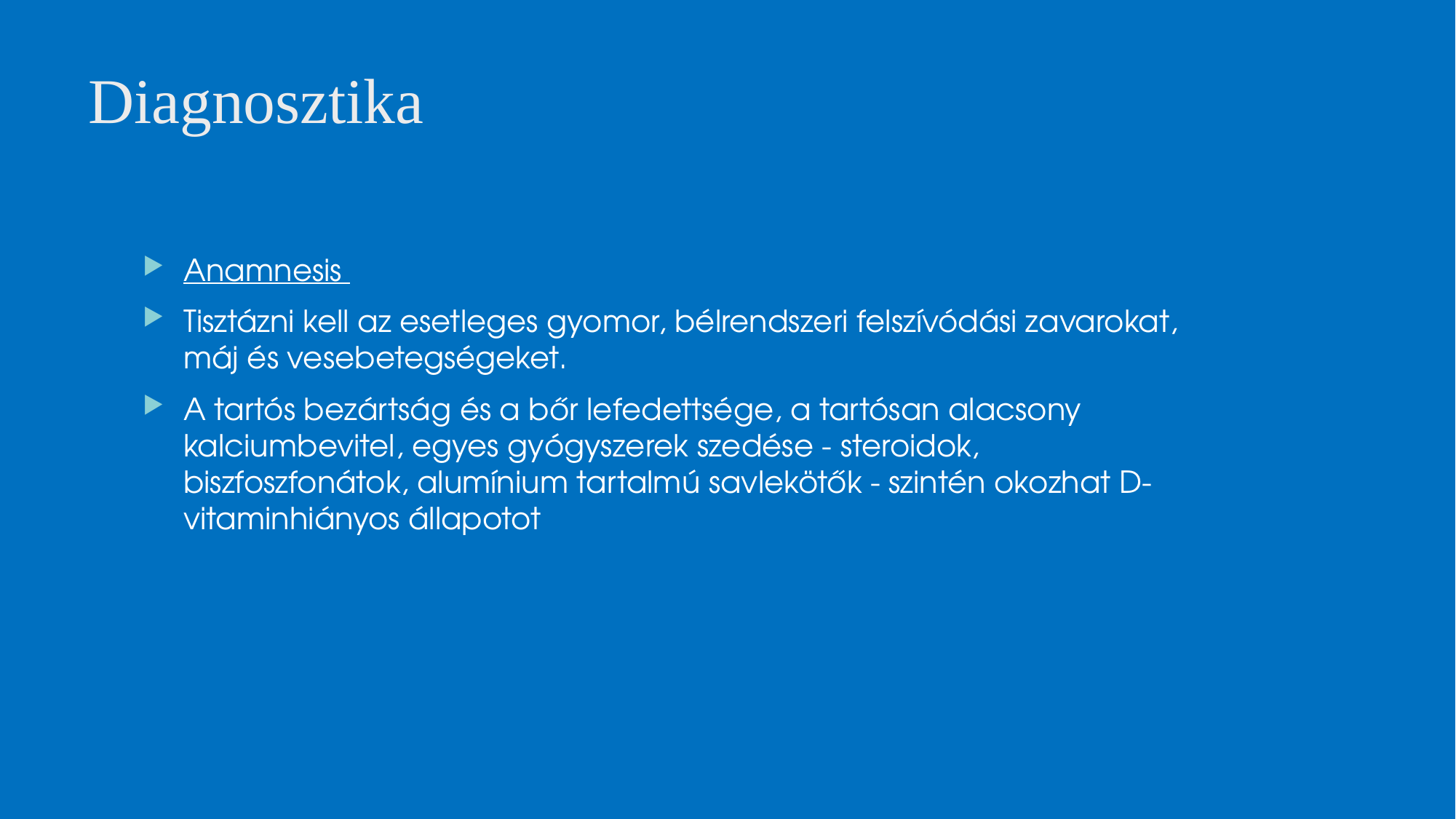

27
# Diagnosztika
Anamnesis
Tisztázni kell az esetleges gyomor, bélrendszeri felszívódási zavarokat, máj és vesebetegségeket.
A tartós bezártság és a bőr lefedettsége, a tartósan alacsony kalciumbevitel, egyes gyógyszerek szedése - steroidok, biszfoszfonátok, alumínium tartalmú savlekötők - szintén okozhat D-vitaminhiányos állapotot